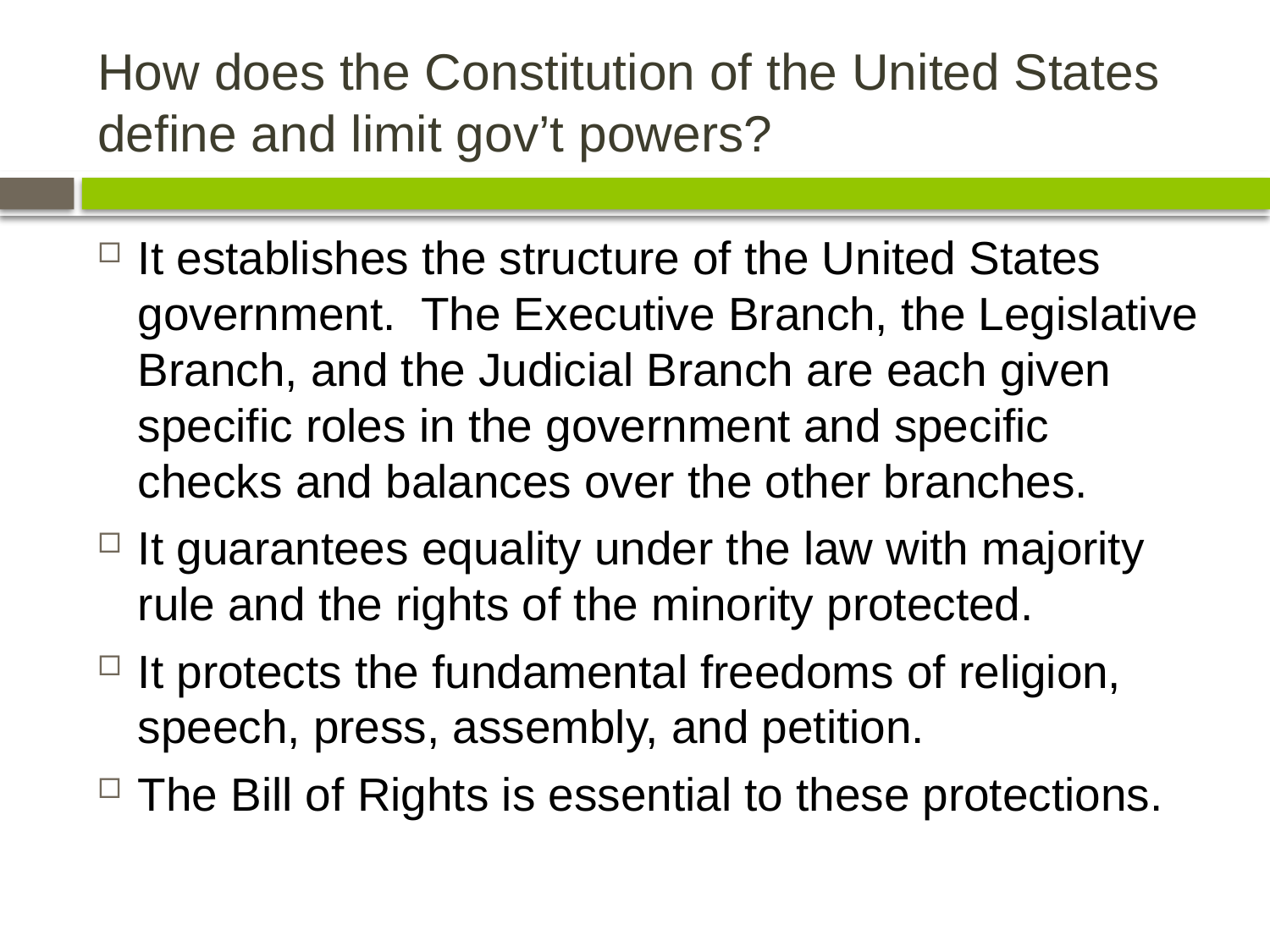

# How does the Constitution of the United States define and limit gov’t powers?
It establishes the structure of the United States government.  The Executive Branch, the Legislative Branch, and the Judicial Branch are each given specific roles in the government and specific checks and balances over the other branches.
It guarantees equality under the law with majority rule and the rights of the minority protected.
It protects the fundamental freedoms of religion, speech, press, assembly, and petition.
The Bill of Rights is essential to these protections.